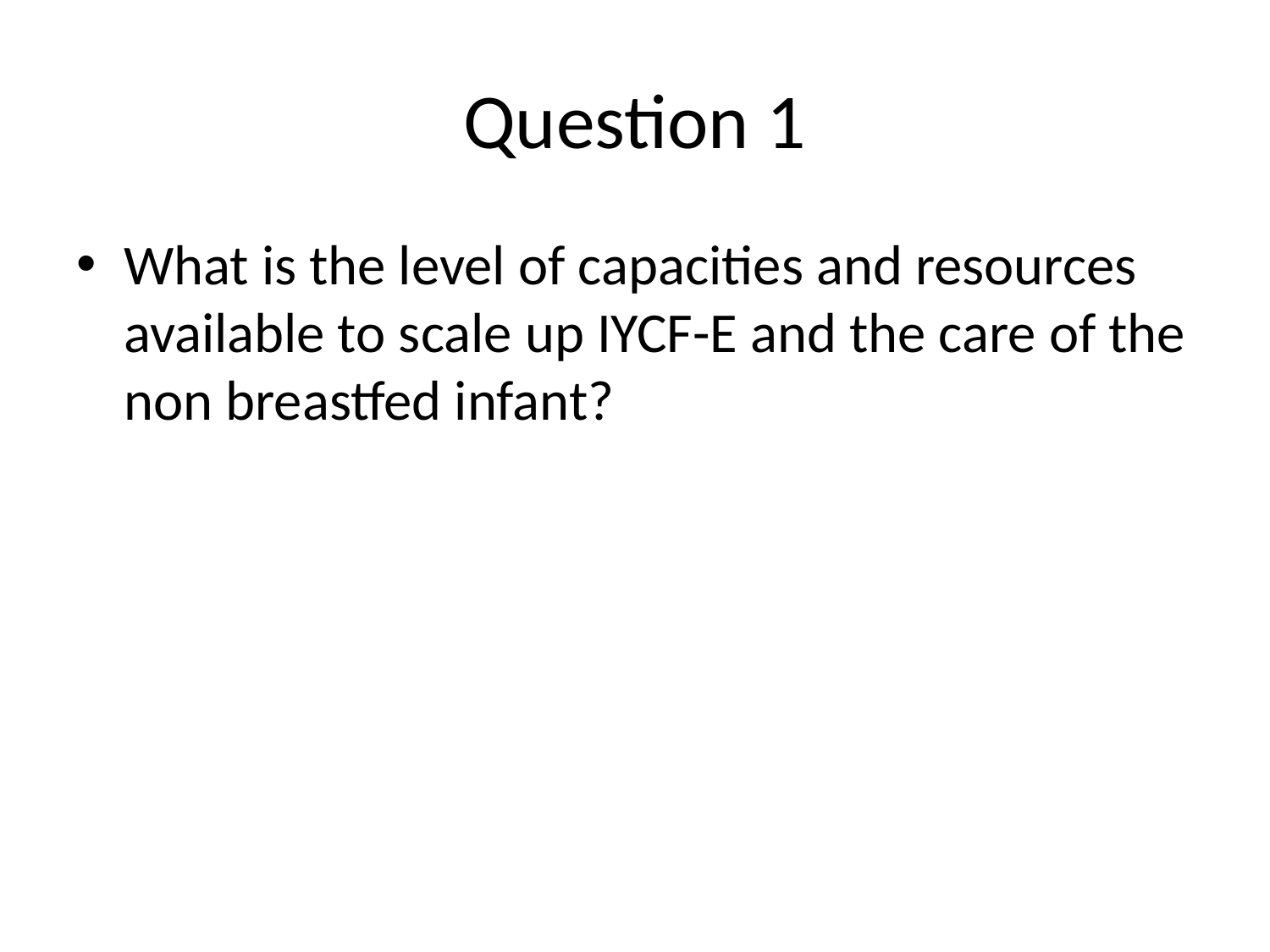

# Question 1
What is the level of capacities and resources available to scale up IYCF-E and the care of the non breastfed infant?